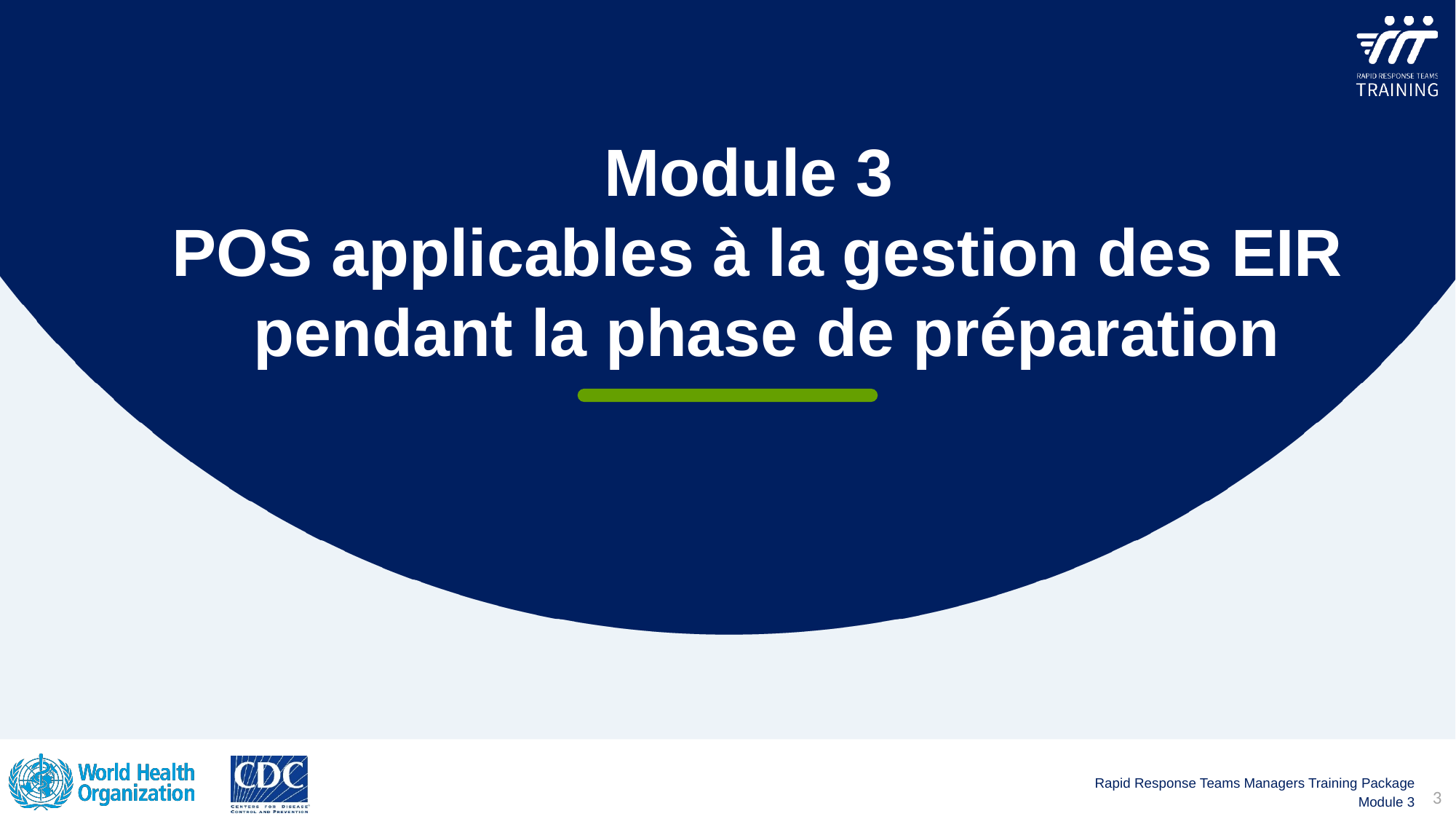

Module 3
POS applicables à la gestion des EIR
 pendant la phase de préparation

3